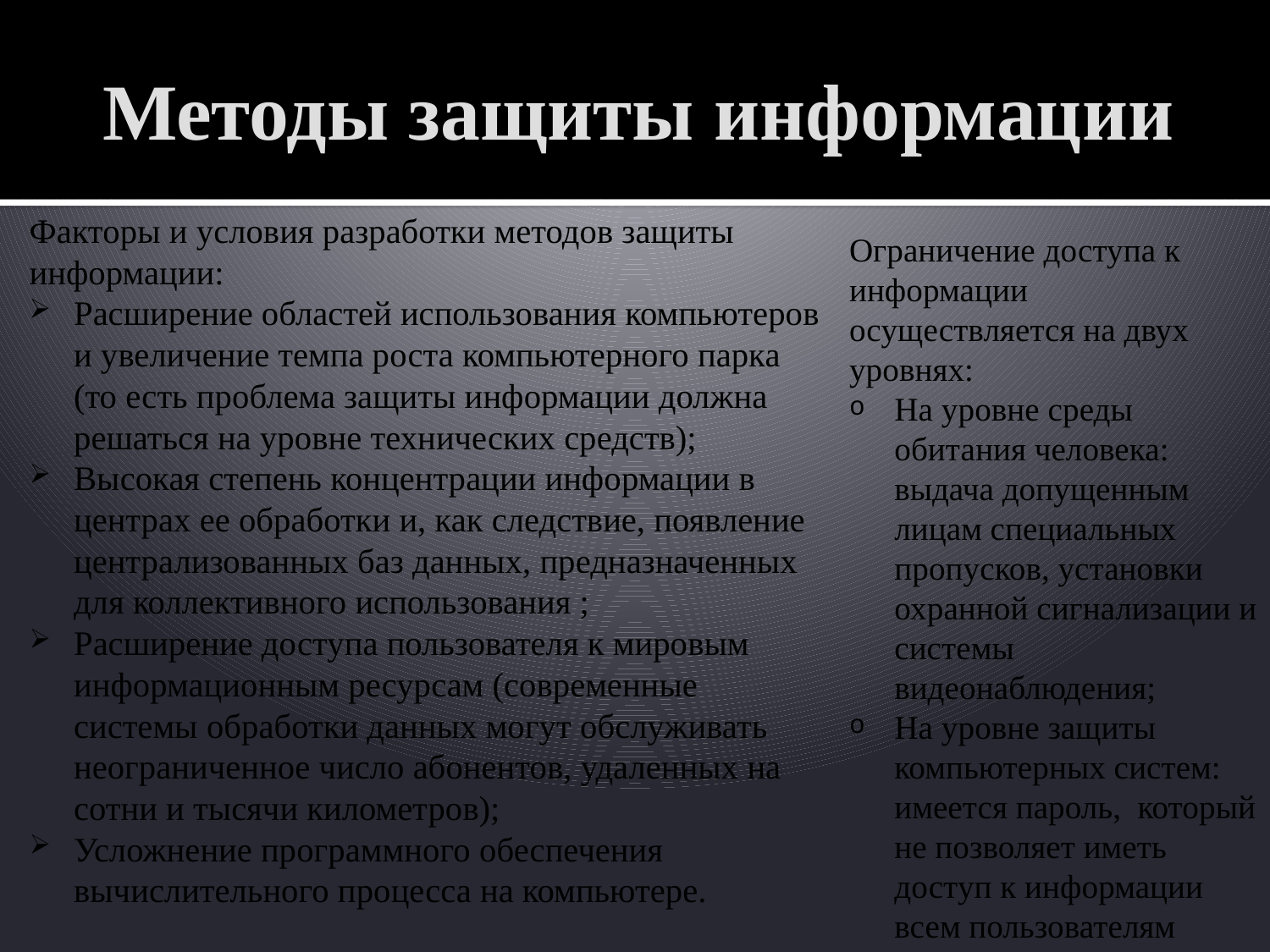

# Методы защиты информации
Факторы и условия разработки методов защиты информации:
Расширение областей использования компьютеров и увеличение темпа роста компьютерного парка (то есть проблема защиты информации должна решаться на уровне технических средств);
Высокая степень концентрации информации в центрах ее обработки и, как следствие, появление централизованных баз данных, предназначенных для коллективного использования ;
Расширение доступа пользователя к мировым информационным ресурсам (современные системы обработки данных могут обслуживать неограниченное число абонентов, удаленных на сотни и тысячи километров);
Усложнение программного обеспечения вычислительного процесса на компьютере.
Ограничение доступа к информации осуществляется на двух уровнях:
На уровне среды обитания человека: выдача допущенным лицам специальных пропусков, установки охранной сигнализации и системы видеонаблюдения;
На уровне защиты компьютерных систем: имеется пароль,  который не позволяет иметь доступ к информации всем пользователям